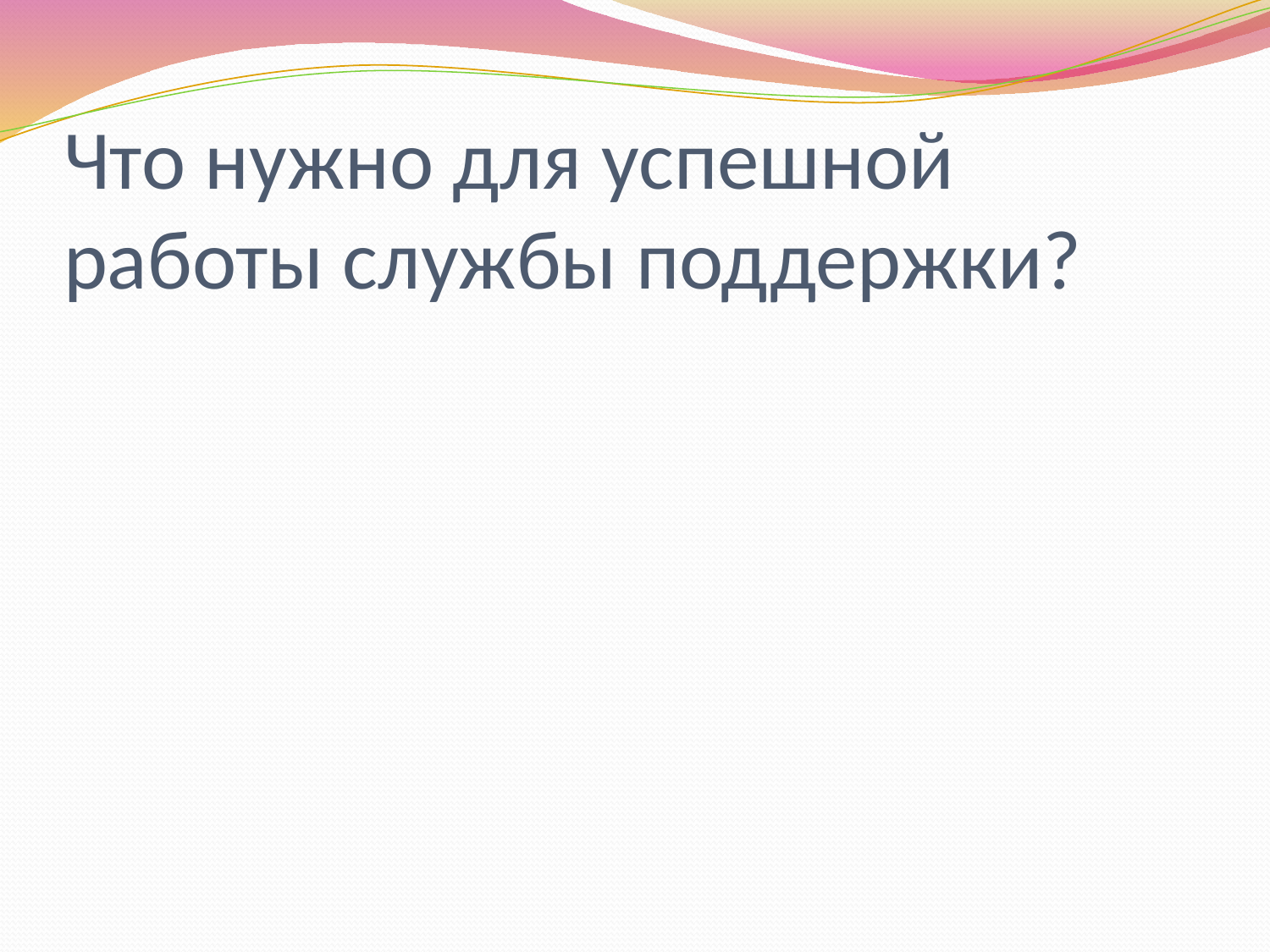

# Что нужно для успешной работы службы поддержки?